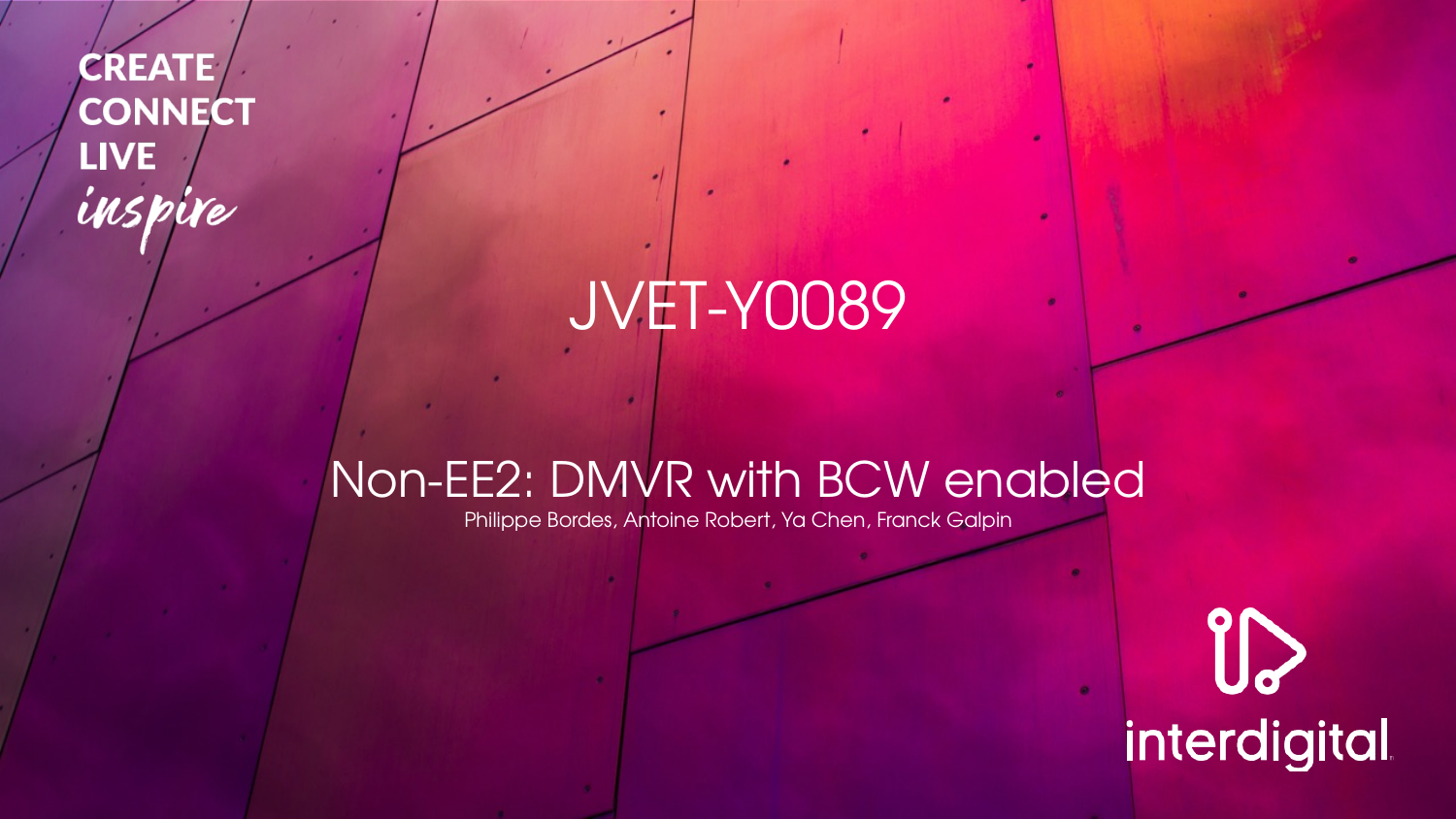

JVET-Y0089

Non-EE2: DMVR with BCW enabled
Philippe Bordes, Antoine Robert, Ya Chen, Franck Galpin